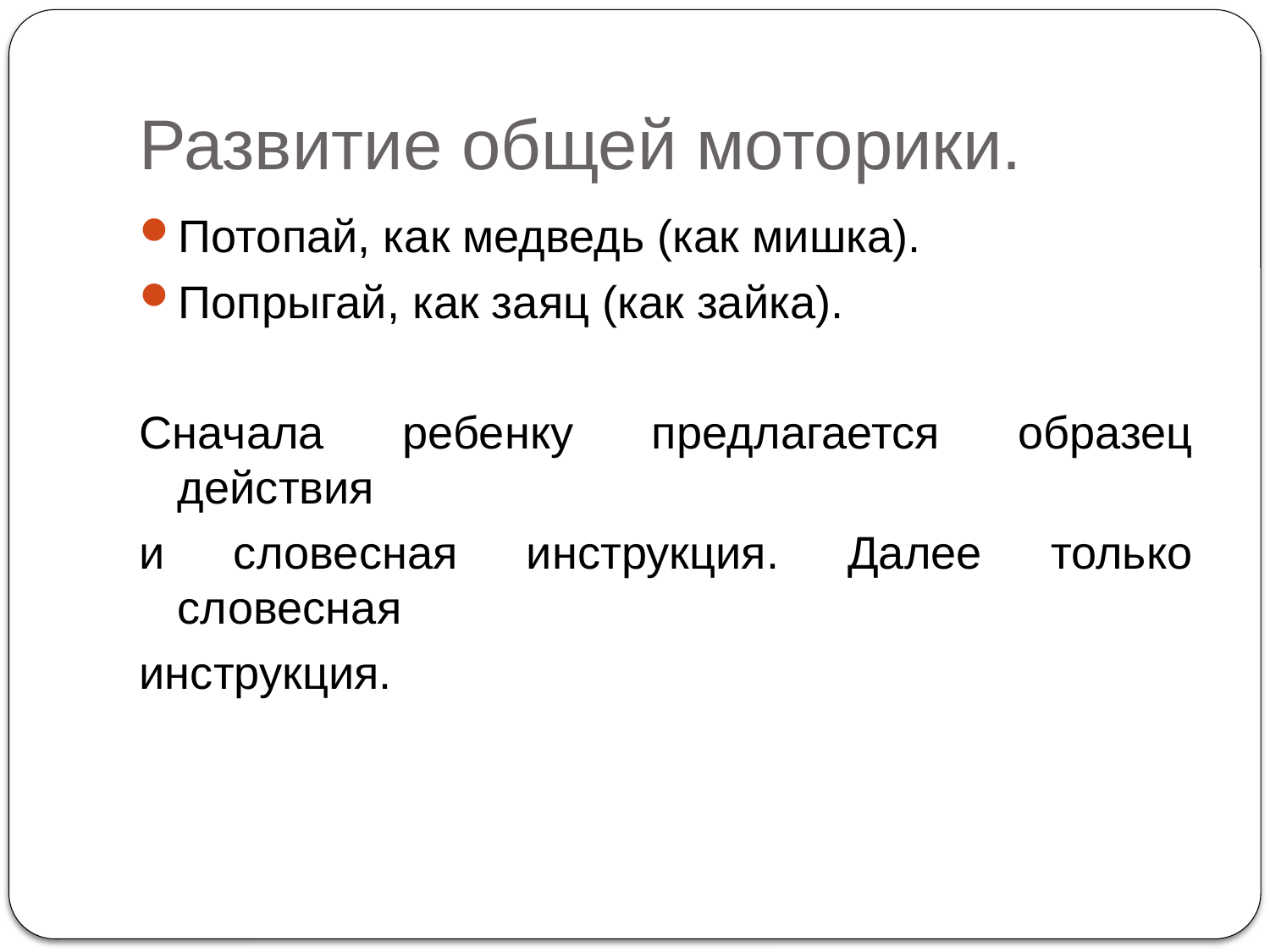

# Развитие общей моторики.
Потопай, как медведь (как мишка).
Попрыгай, как заяц (как зайка).

Сначала ребенку предлагается образец действия
и словесная инструкция. Далее только словесная
инструкция.